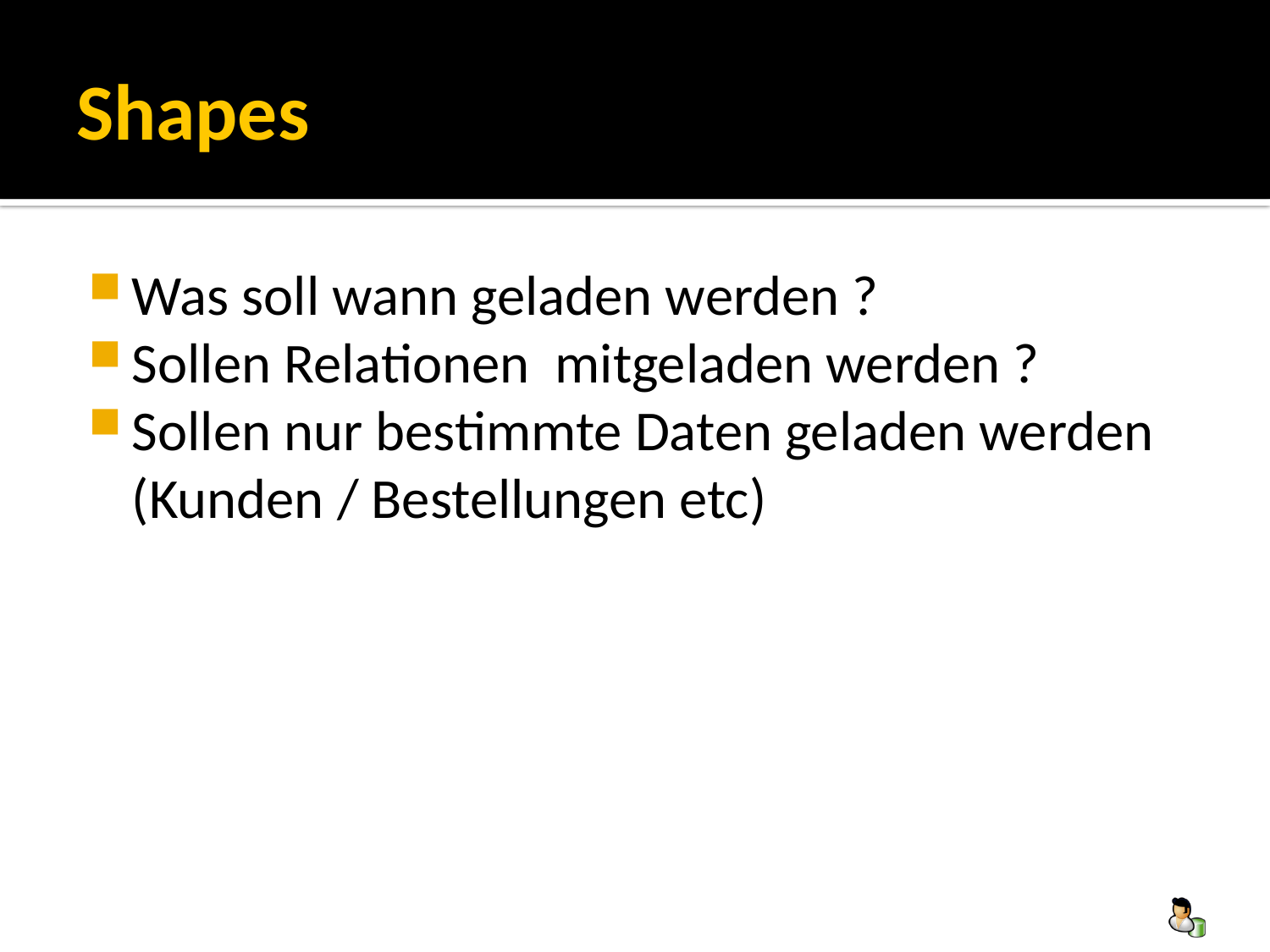

# Shapes
Was soll wann geladen werden ?
Sollen Relationen  mitgeladen werden ?
Sollen nur bestimmte Daten geladen werden (Kunden / Bestellungen etc)